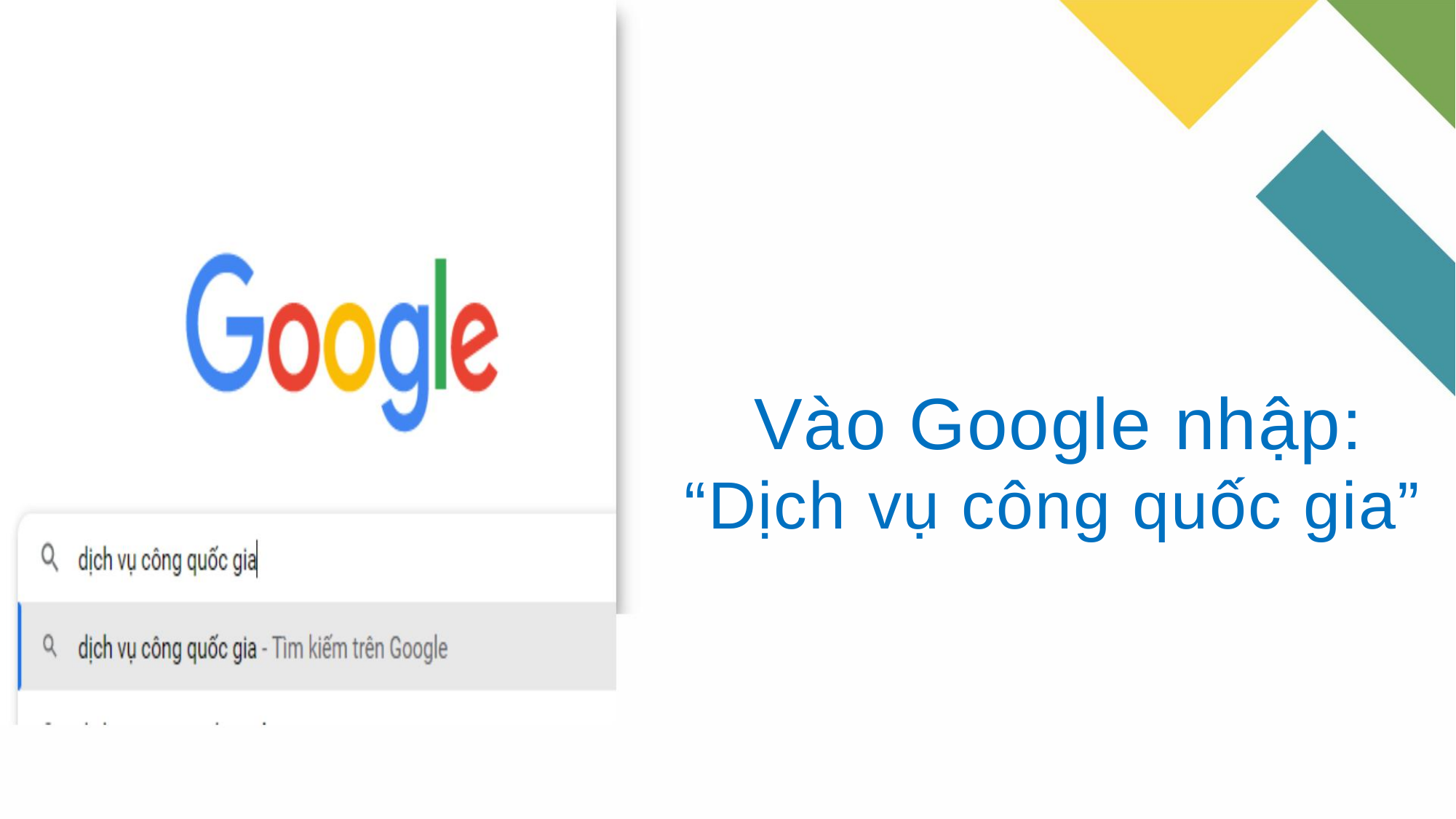

Vào Google nhập:
“Dịch vụ công quốc gia”